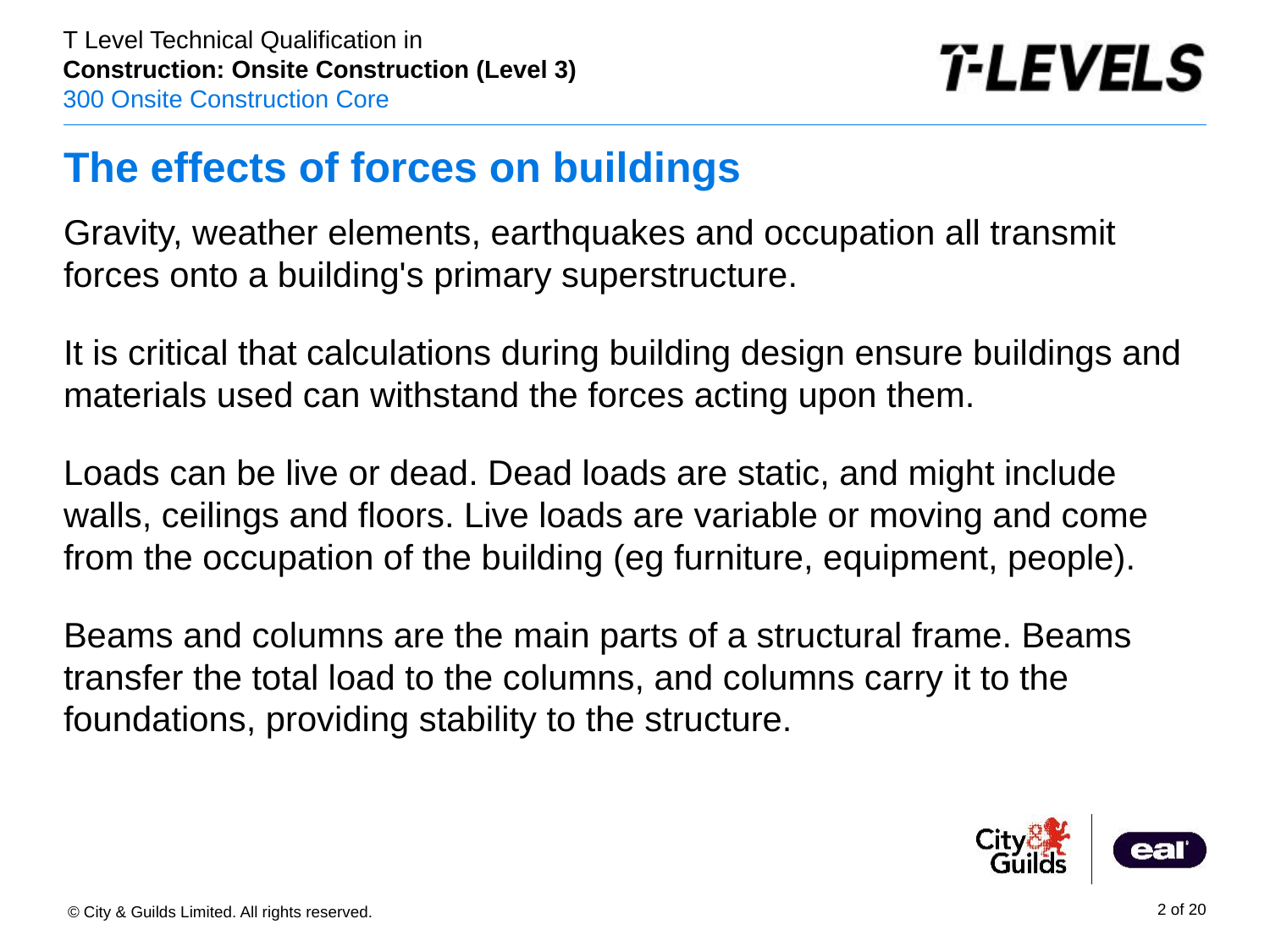

# The effects of forces on buildings
Gravity, weather elements, earthquakes and occupation all transmit forces onto a building's primary superstructure.
It is critical that calculations during building design ensure buildings and materials used can withstand the forces acting upon them.
Loads can be live or dead. Dead loads are static, and might include walls, ceilings and floors. Live loads are variable or moving and come from the occupation of the building (eg furniture, equipment, people).
Beams and columns are the main parts of a structural frame. Beams transfer the total load to the columns, and columns carry it to the foundations, providing stability to the structure.